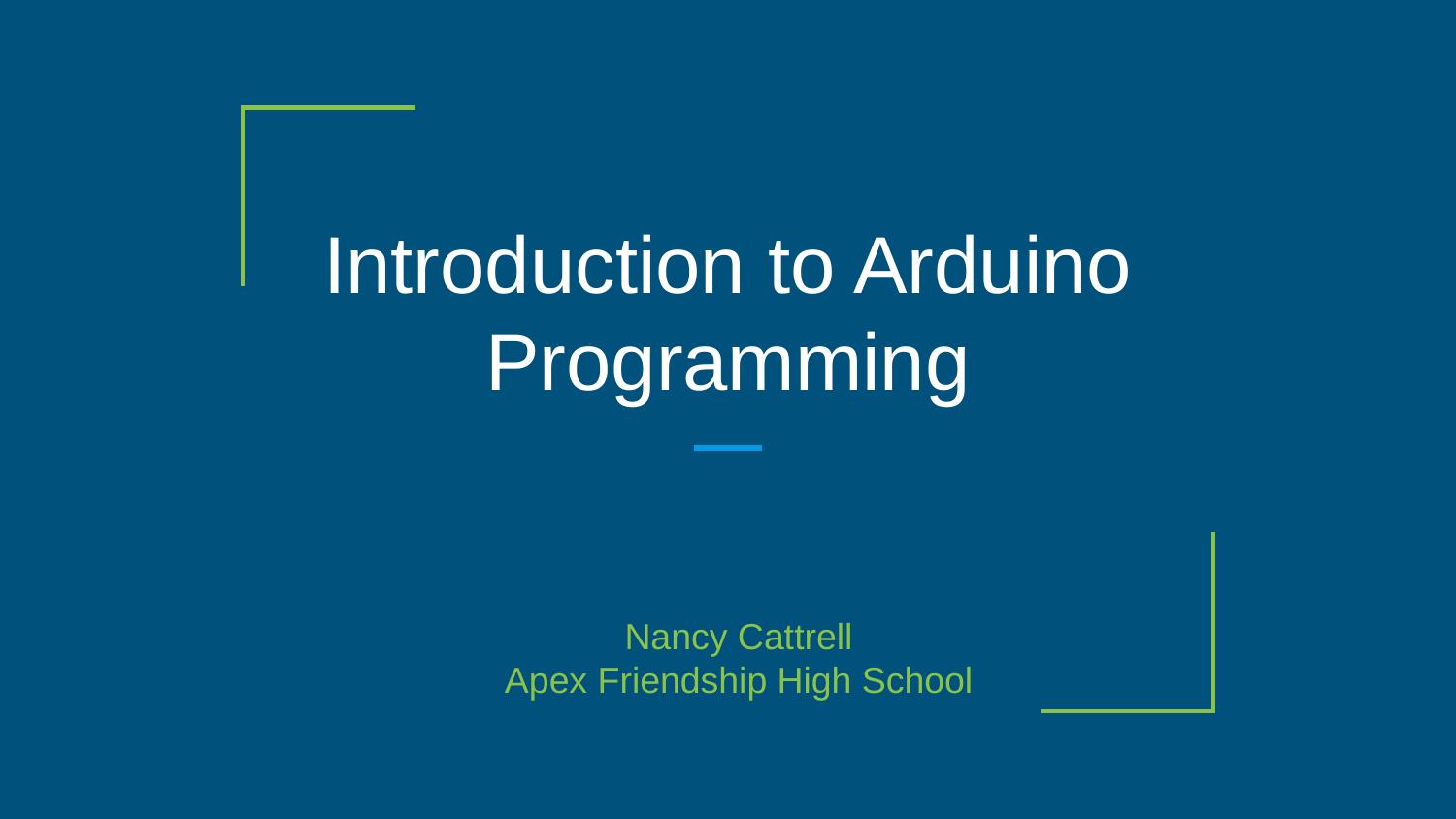

# Introduction to Arduino Programming
Nancy Cattrell
Apex Friendship High School